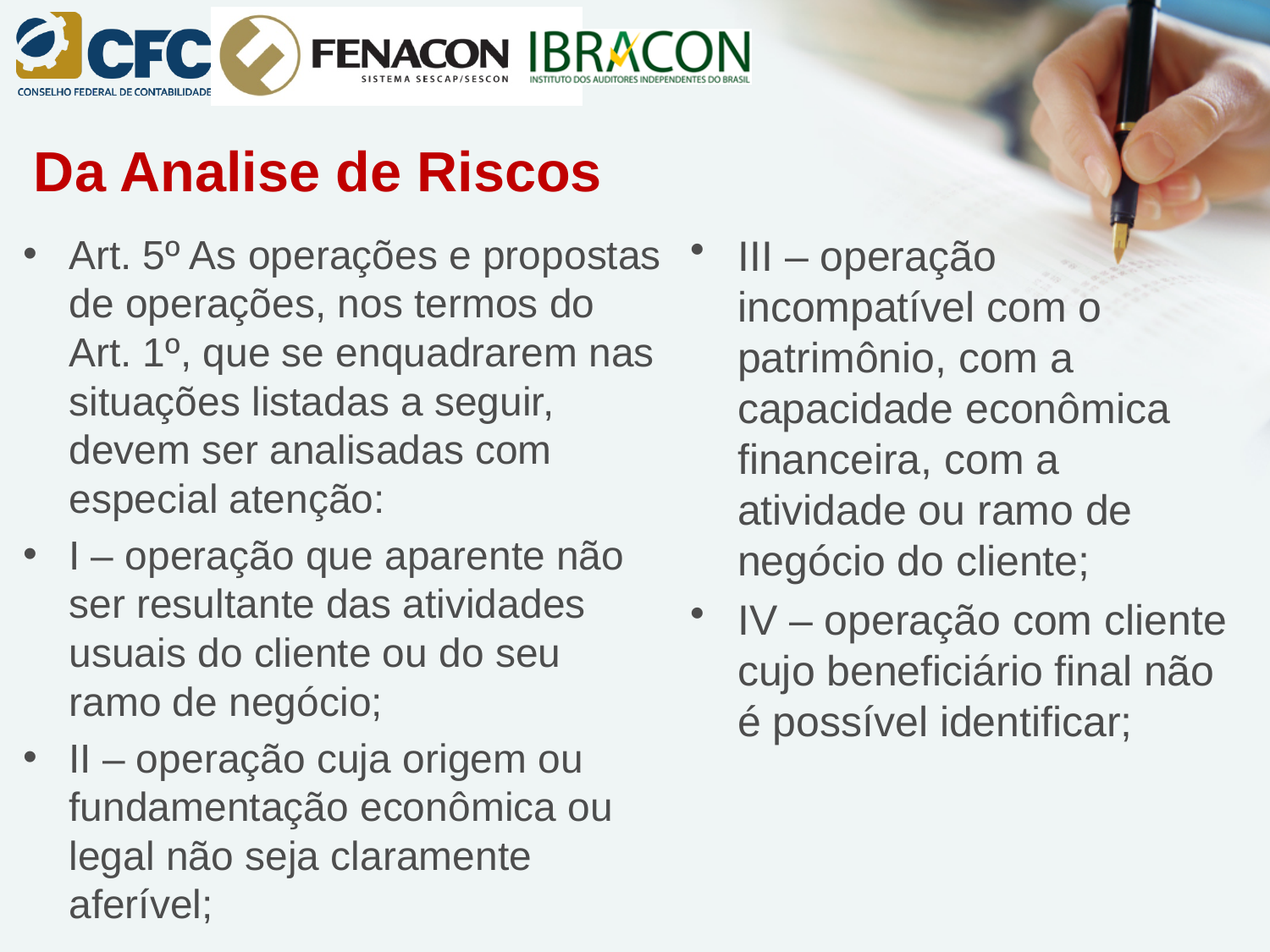

# Da Analise de Riscos
Art. 5º As operações e propostas de operações, nos termos do Art. 1º, que se enquadrarem nas situações listadas a seguir, devem ser analisadas com especial atenção:
I – operação que aparente não ser resultante das atividades usuais do cliente ou do seu ramo de negócio;
II – operação cuja origem ou fundamentação econômica ou legal não seja claramente aferível;

III – operação incompatível com o patrimônio, com a capacidade econômica financeira, com a atividade ou ramo de negócio do cliente;
IV – operação com cliente cujo beneficiário final não é possível identificar;